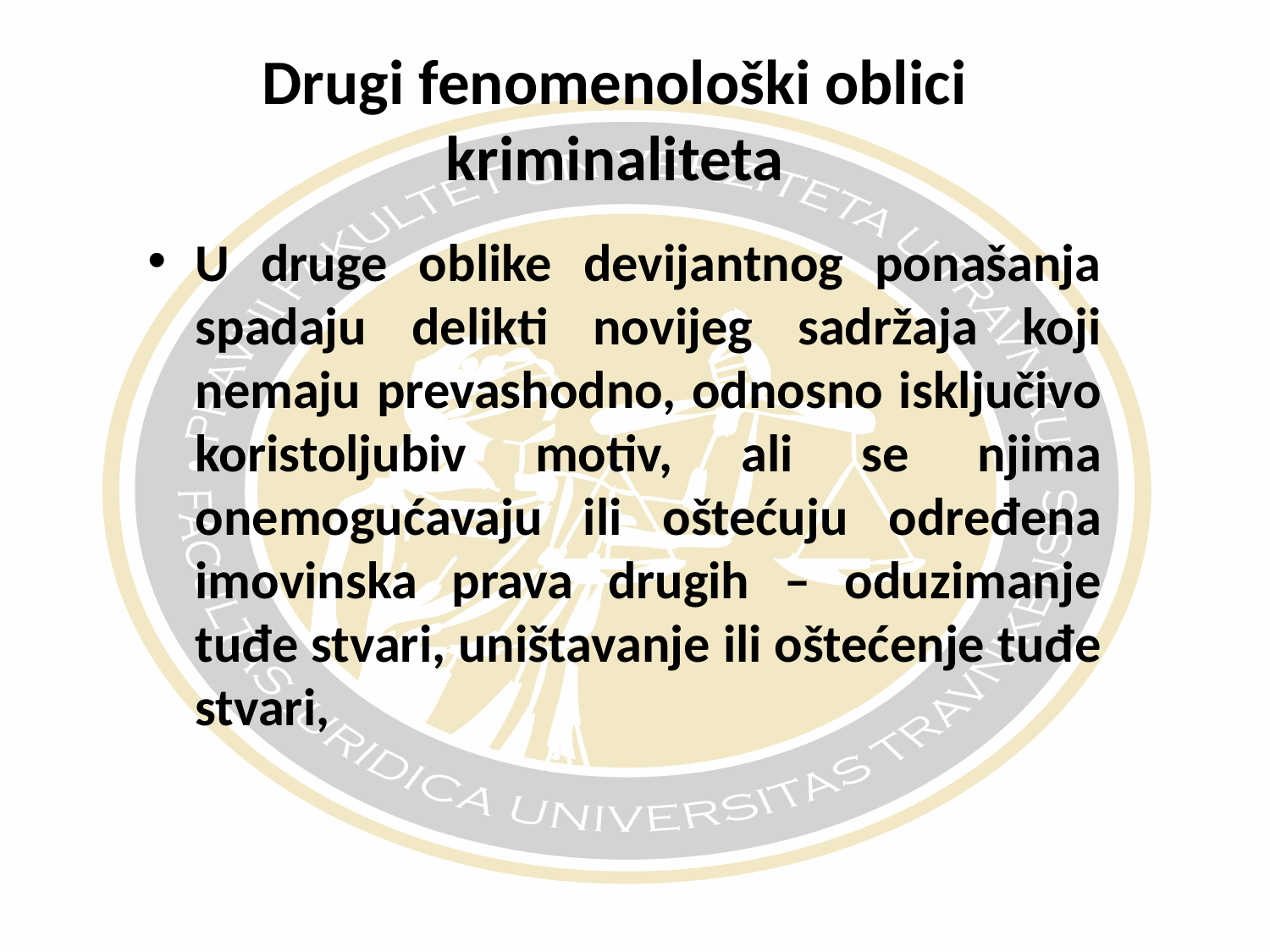

# Drugi fenomenološki oblici kriminaliteta
U druge oblike devijantnog ponašanja spadaju delikti novijeg sadržaja koji nemaju prevashodno, odnosno isključivo koristoljubiv motiv, ali se njima onemogućavaju ili oštećuju određena imovinska prava drugih – oduzimanje tuđe stvari, uništavanje ili oštećenje tuđe stvari,